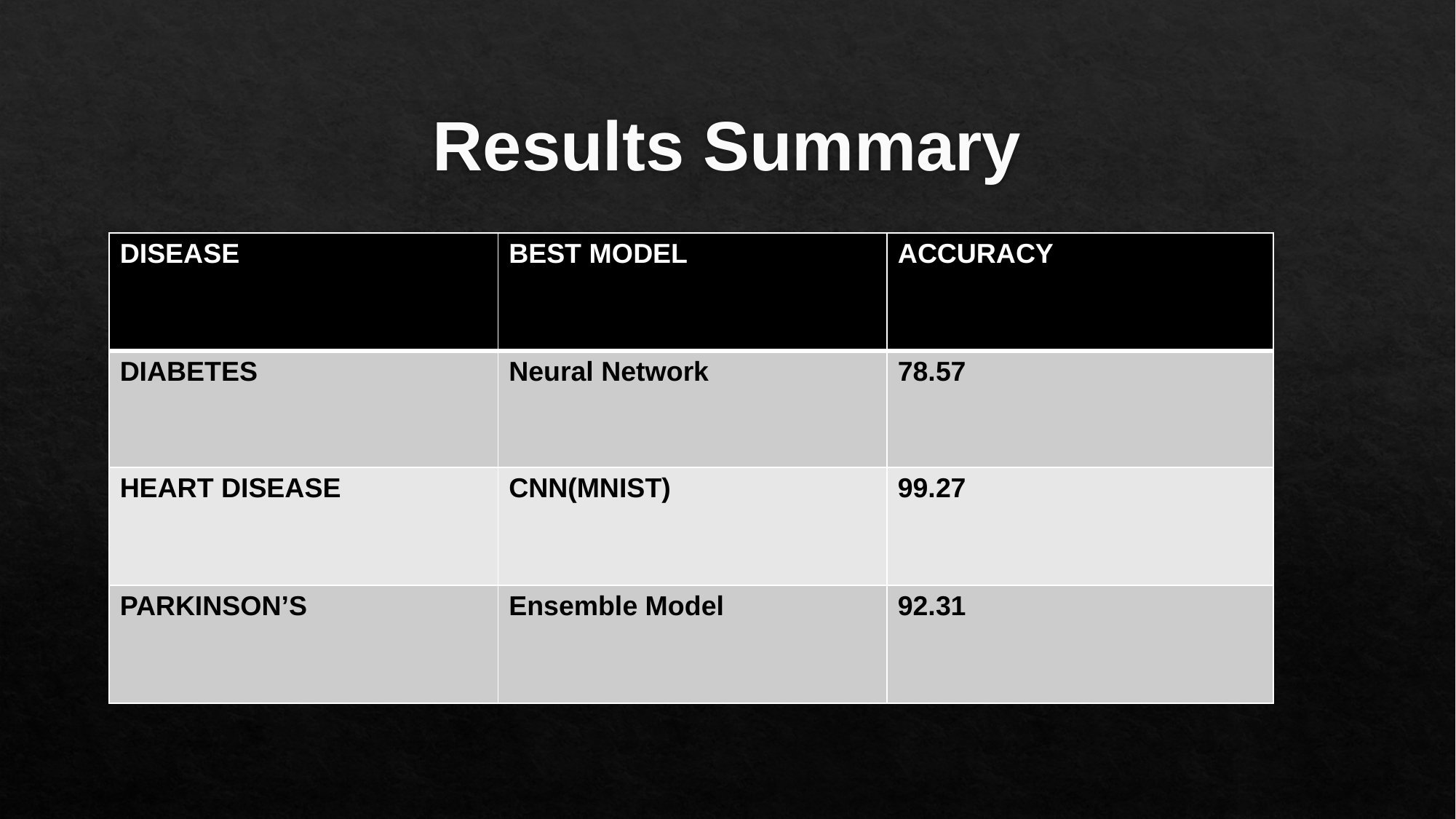

# Results Summary
| DISEASE | BEST MODEL | ACCURACY |
| --- | --- | --- |
| DIABETES | Neural Network | 78.57 |
| HEART DISEASE | CNN(MNIST) | 99.27 |
| PARKINSON’S | Ensemble Model | 92.31 |